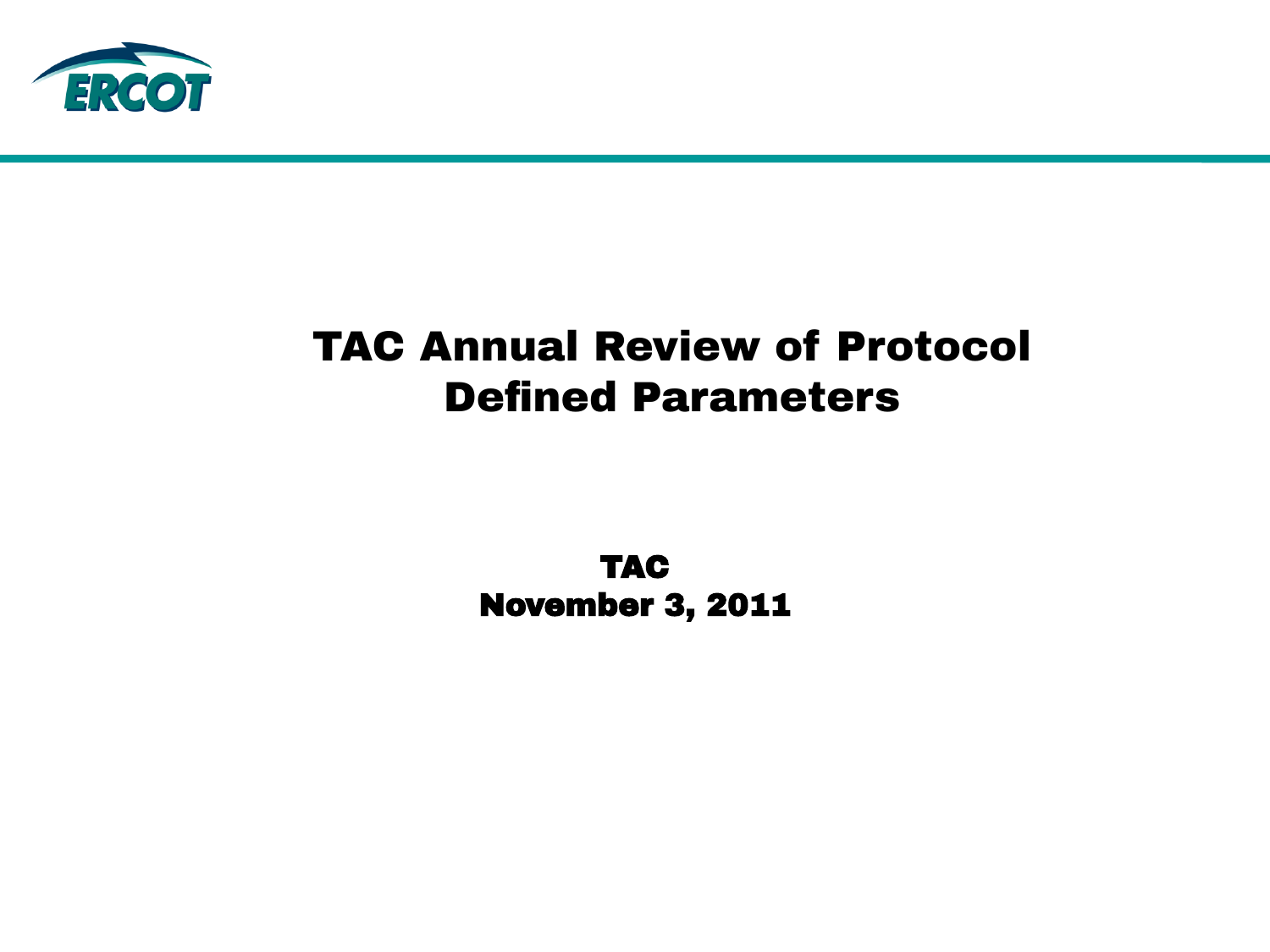

# TAC Annual Review of Protocol Defined Parameters
TAC
November 3, 2011